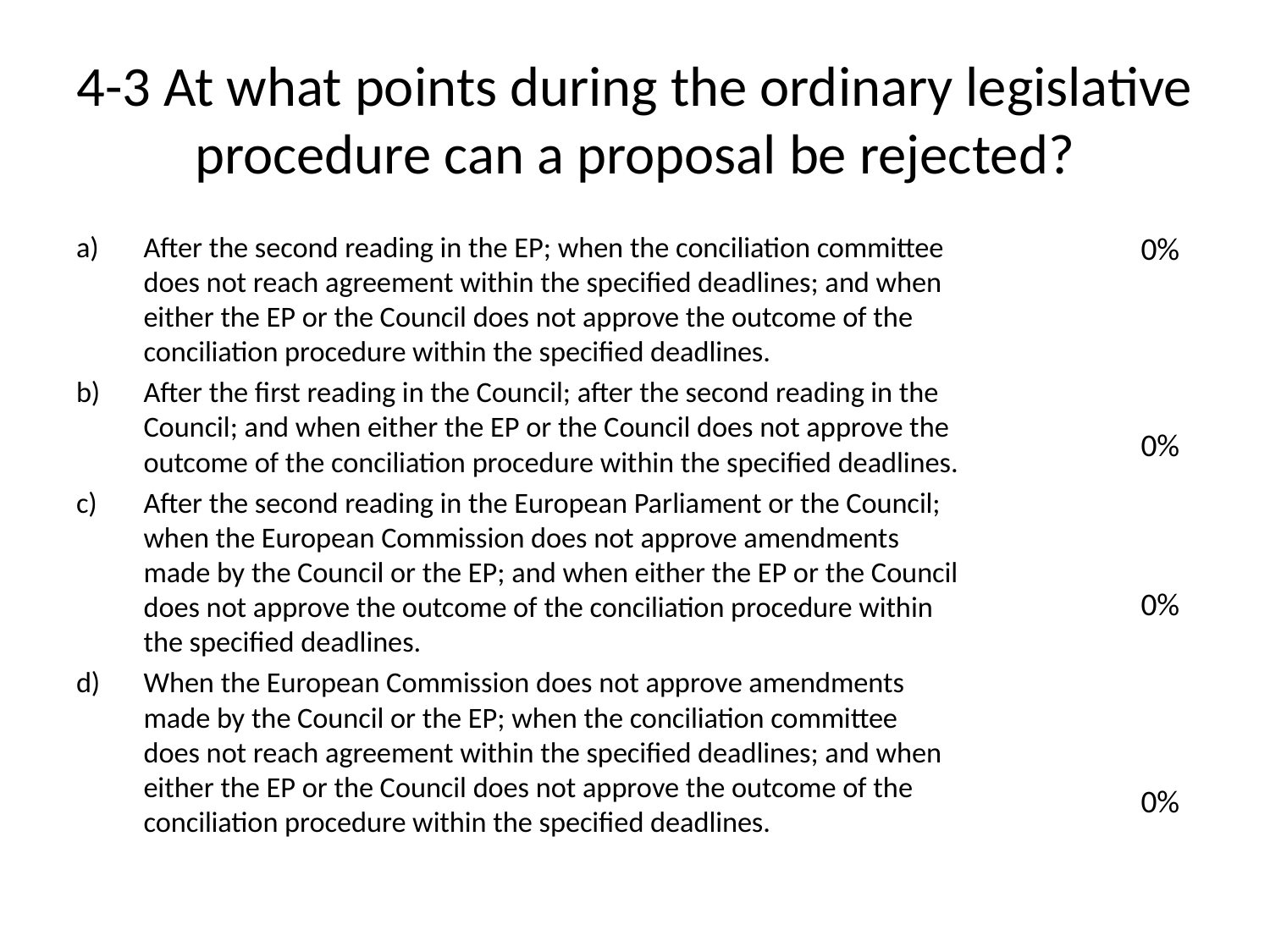

# 4-3 At what points during the ordinary legislative procedure can a proposal be rejected?
After the second reading in the EP; when the conciliation committee does not reach agreement within the specified deadlines; and when either the EP or the Council does not approve the outcome of the conciliation procedure within the specified deadlines.
After the first reading in the Council; after the second reading in the Council; and when either the EP or the Council does not approve the outcome of the conciliation procedure within the specified deadlines.
After the second reading in the European Parliament or the Council; when the European Commission does not approve amendments made by the Council or the EP; and when either the EP or the Council does not approve the outcome of the conciliation procedure within the specified deadlines.
When the European Commission does not approve amendments made by the Council or the EP; when the conciliation committee does not reach agreement within the specified deadlines; and when either the EP or the Council does not approve the outcome of the conciliation procedure within the specified deadlines.
0%
0%
0%
0%